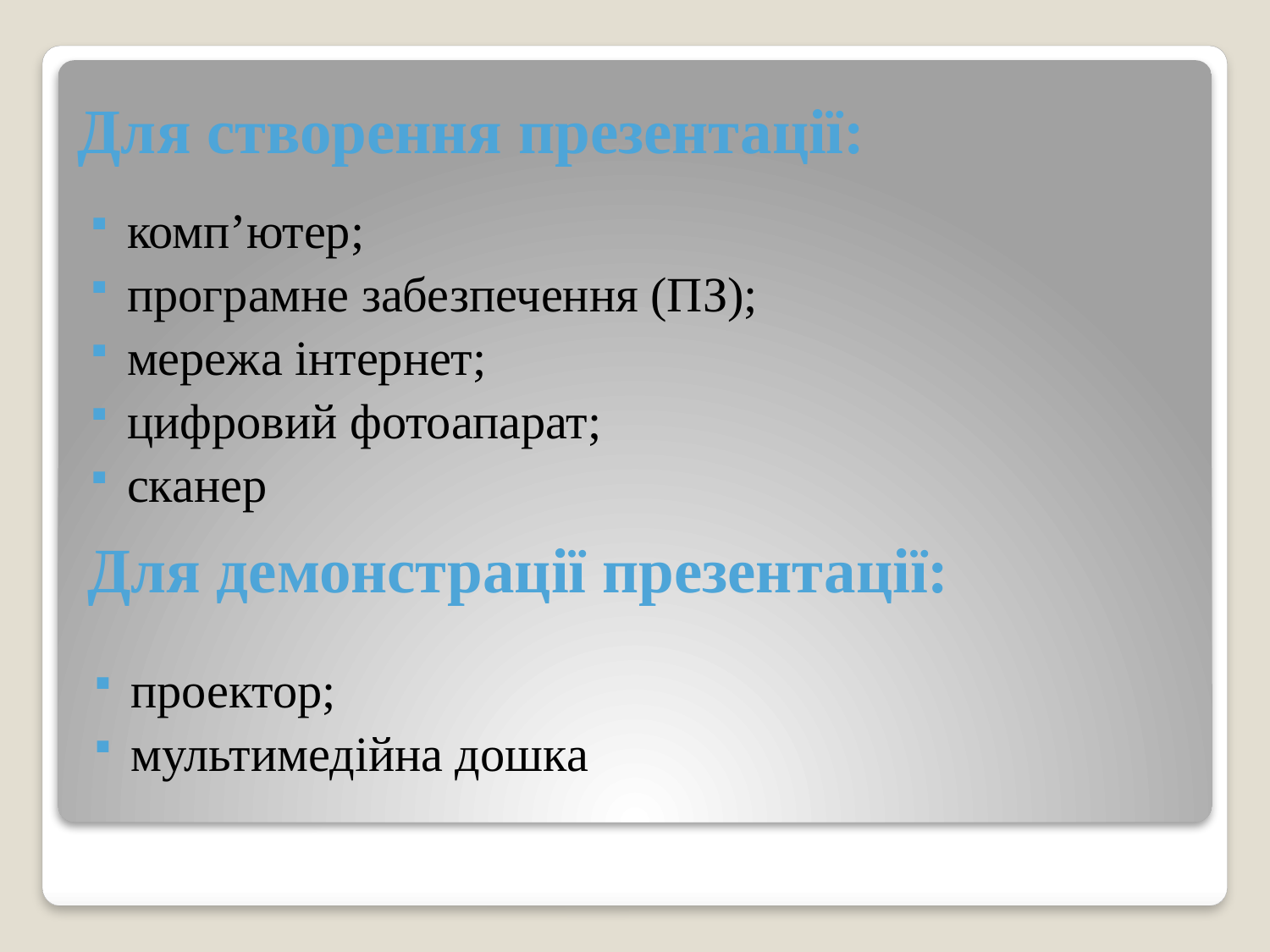

# Для створення презентації:
комп’ютер;
програмне забезпечення (ПЗ);
мережа інтернет;
цифровий фотоапарат;
сканер
Для демонстрації презентації:
проектор;
мультимедійна дошка